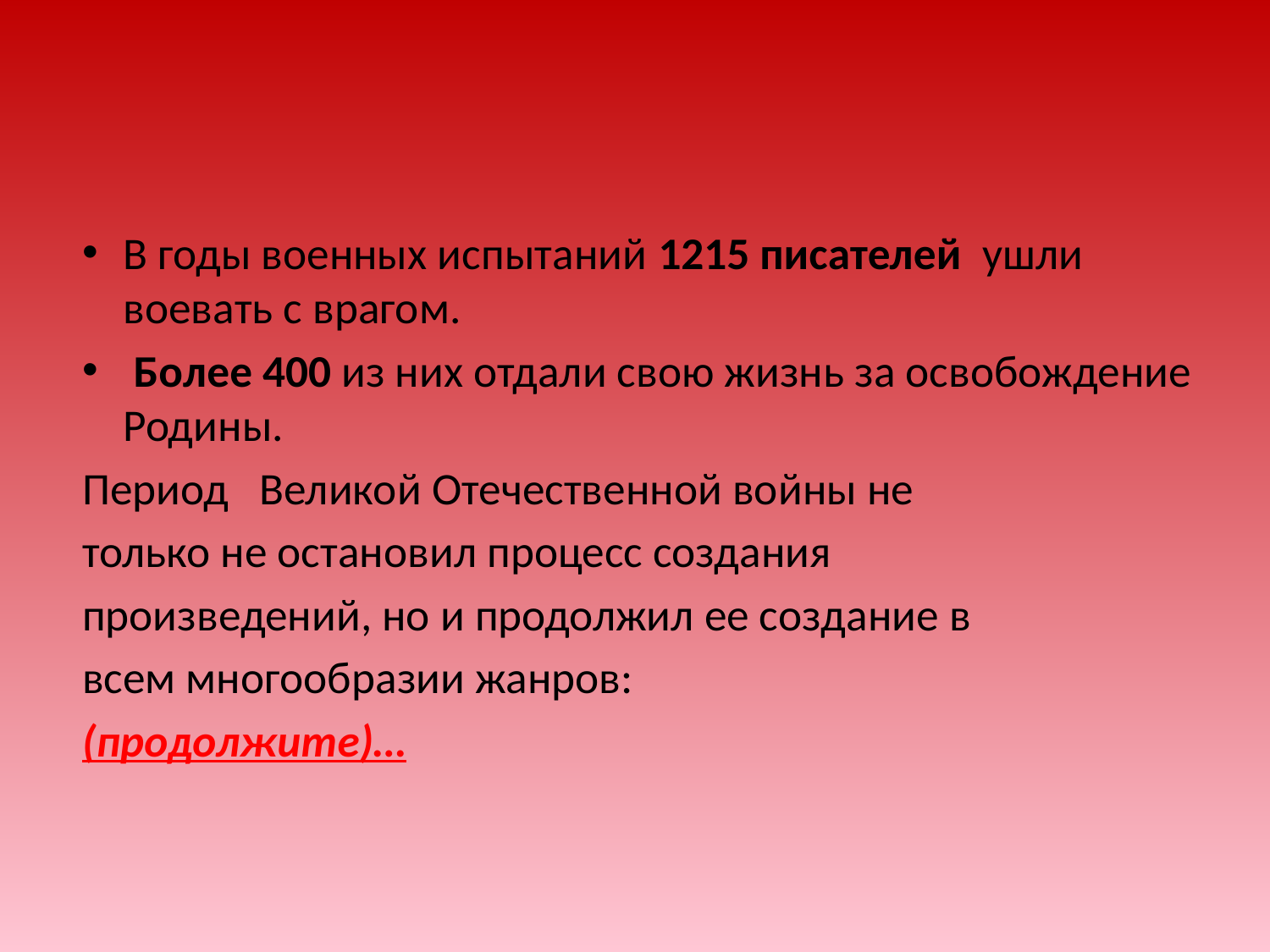

В годы военных испытаний 1215 писателей  ушли воевать с врагом.
 Более 400 из них отдали свою жизнь за освобождение Родины.
Период   Великой Отечественной войны не
только не остановил процесс создания
произведений, но и продолжил ее создание в
всем многообразии жанров:
(продолжите)…